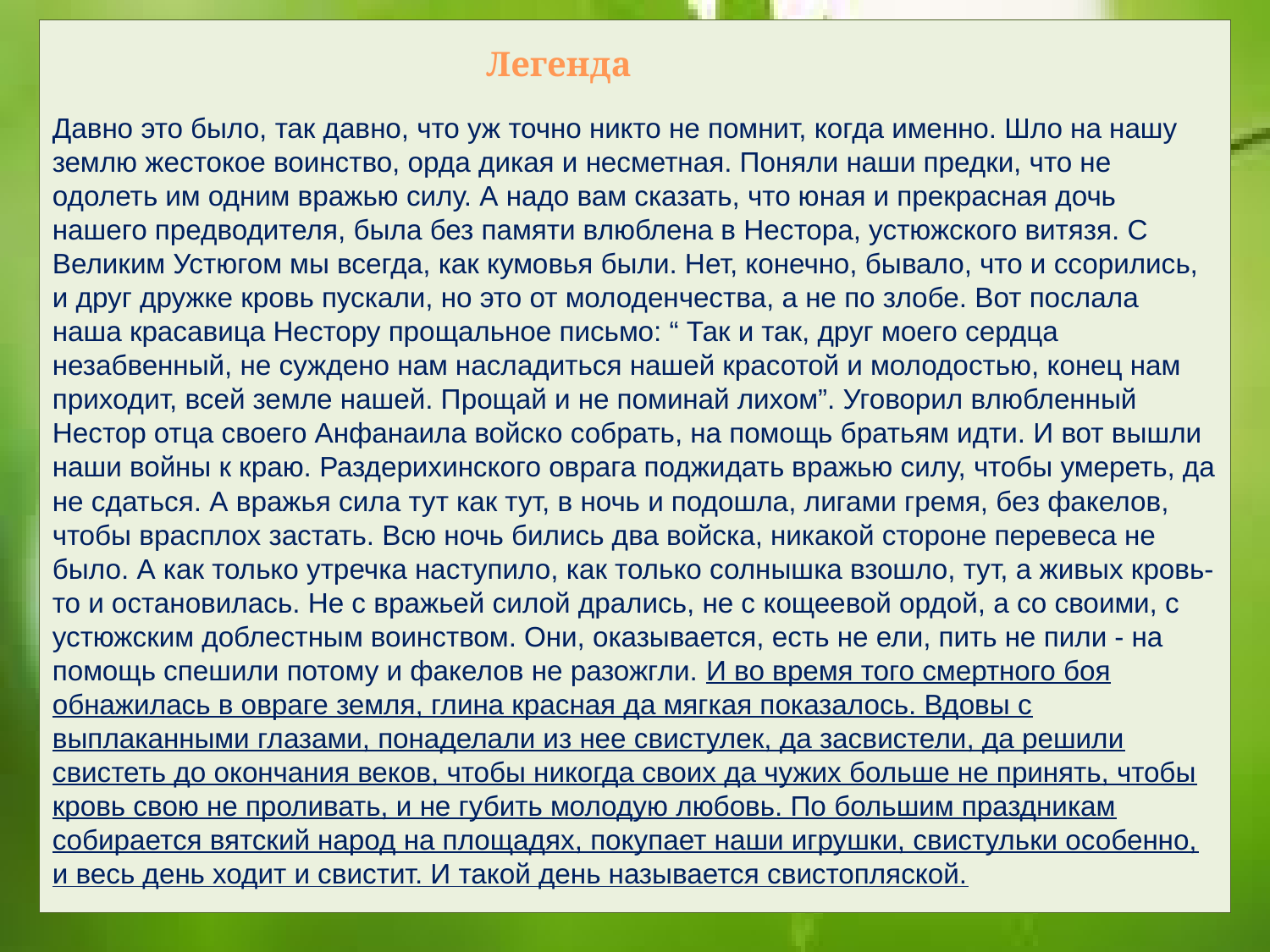

# Легенда Давно это было, так давно, что уж точно никто не помнит, когда именно. Шло на нашу землю жестокое воинство, орда дикая и несметная. Поняли наши предки, что не одолеть им одним вражью силу. А надо вам сказать, что юная и прекрасная дочь нашего предводителя, была без памяти влюблена в Нестора, устюжского витязя. С Великим Устюгом мы всегда, как кумовья были. Нет, конечно, бывало, что и ссорились, и друг дружке кровь пускали, но это от молоденчества, а не по злобе. Вот послала наша красавица Нестору прощальное письмо: “ Так и так, друг моего сердца незабвенный, не суждено нам насладиться нашей красотой и молодостью, конец нам приходит, всей земле нашей. Прощай и не поминай лихом”. Уговорил влюбленный Нестор отца своего Анфанаила войско собрать, на помощь братьям идти. И вот вышли наши войны к краю. Раздерихинского оврага поджидать вражью силу, чтобы умереть, да не сдаться. А вражья сила тут как тут, в ночь и подошла, лигами гремя, без факелов, чтобы врасплох застать. Всю ночь бились два войска, никакой стороне перевеса не было. А как только утречка наступило, как только солнышка взошло, тут, а живых кровь-то и остановилась. Не с вражьей силой дрались, не с кощеевой ордой, а со своими, с устюжским доблестным воинством. Они, оказывается, есть не ели, пить не пили - на помощь спешили потому и факелов не разожгли. И во время того смертного боя обнажилась в овраге земля, глина красная да мягкая показалось. Вдовы с выплаканными глазами, понаделали из нее свистулек, да засвистели, да решили свистеть до окончания веков, чтобы никогда своих да чужих больше не принять, чтобы кровь свою не проливать, и не губить молодую любовь. По большим праздникам собирается вятский народ на площадях, покупает наши игрушки, свистульки особенно, и весь день ходит и свистит. И такой день называется свистопляской.